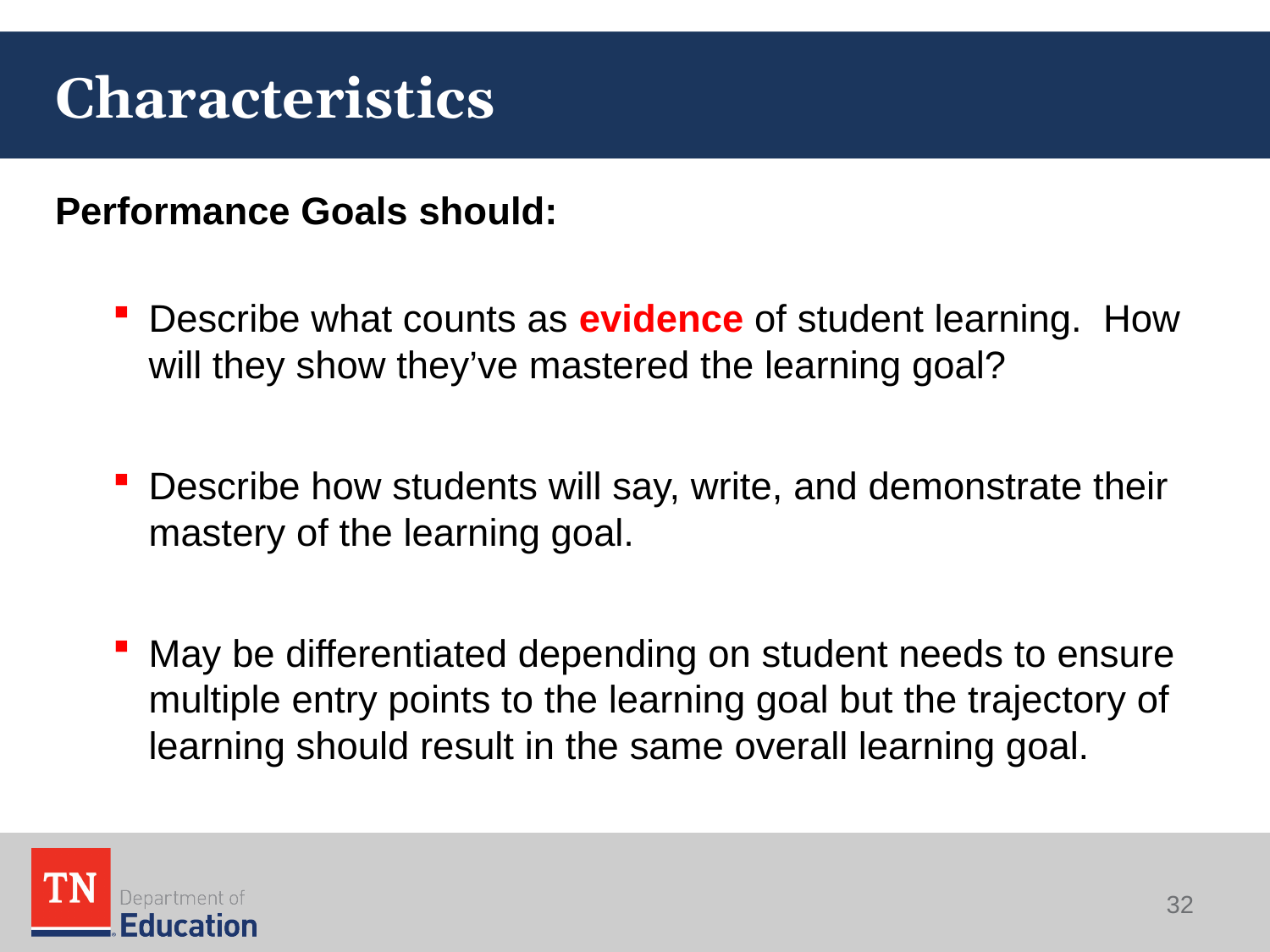

# Characteristics
Performance Goals should:

Describe what counts as evidence of student learning.  How will they show they’ve mastered the learning goal?

Describe how students will say, write, and demonstrate their mastery of the learning goal.

May be differentiated depending on student needs to ensure multiple entry points to the learning goal but the trajectory of learning should result in the same overall learning goal.

32